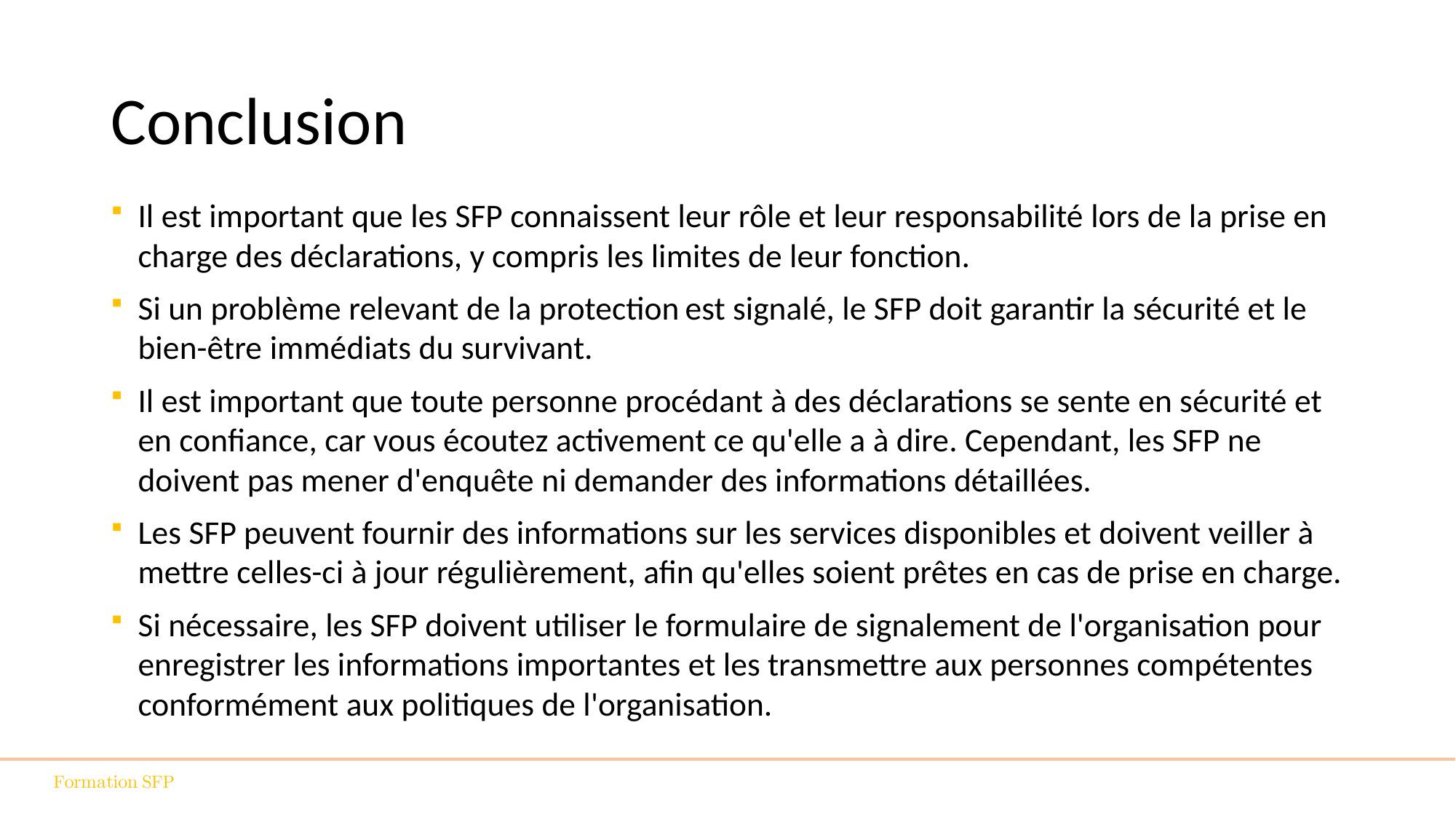

# Conclusion
Il est important que les SFP connaissent leur rôle et leur responsabilité lors de la prise en charge des déclarations, y compris les limites de leur fonction.
Si un problème relevant de la protection est signalé, le SFP doit garantir la sécurité et le bien-être immédiats du survivant.
Il est important que toute personne procédant à des déclarations se sente en sécurité et en confiance, car vous écoutez activement ce qu'elle a à dire. Cependant, les SFP ne doivent pas mener d'enquête ni demander des informations détaillées.
Les SFP peuvent fournir des informations sur les services disponibles et doivent veiller à mettre celles-ci à jour régulièrement, afin qu'elles soient prêtes en cas de prise en charge.
Si nécessaire, les SFP doivent utiliser le formulaire de signalement de l'organisation pour enregistrer les informations importantes et les transmettre aux personnes compétentes conformément aux politiques de l'organisation.

Formation SFP